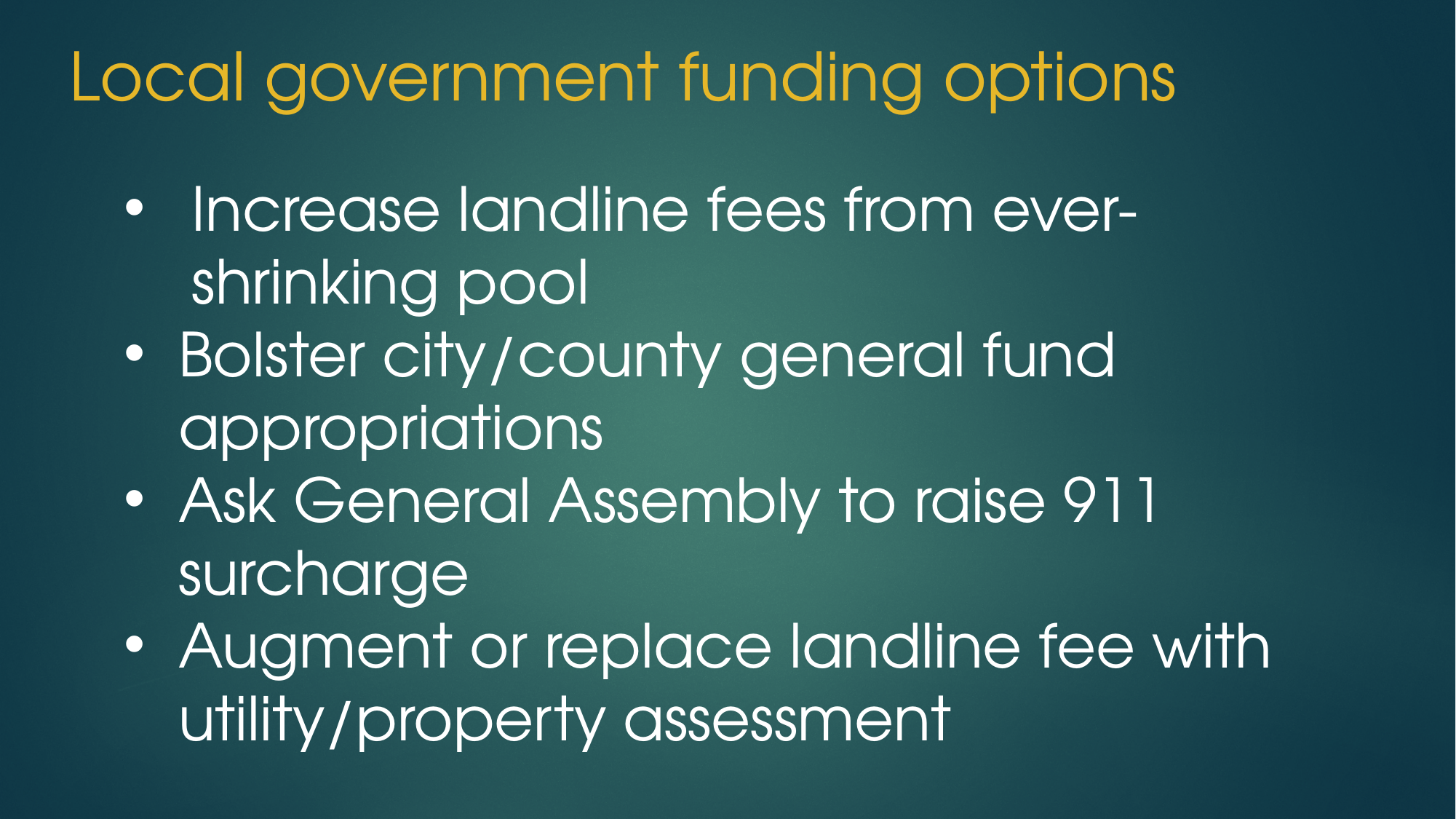

Local government funding options

Increase landline fees from ever-shrinking pool
Bolster city/county general fund appropriations
Ask General Assembly to raise 911 surcharge
Augment or replace landline fee with utility/property assessment